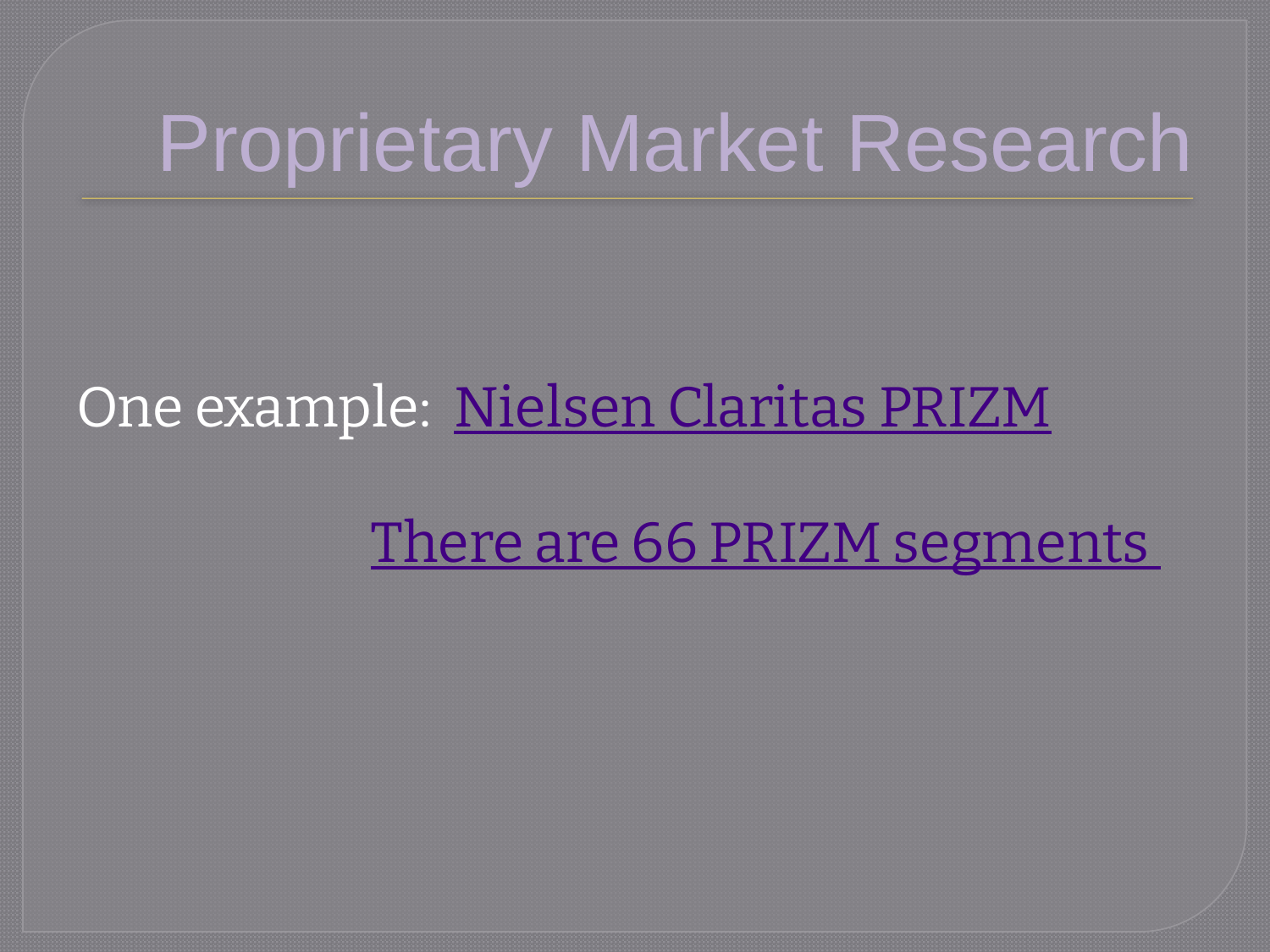

# Proprietary Market Research

One example:  Nielsen Claritas PRIZM

			There are 66 PRIZM segments